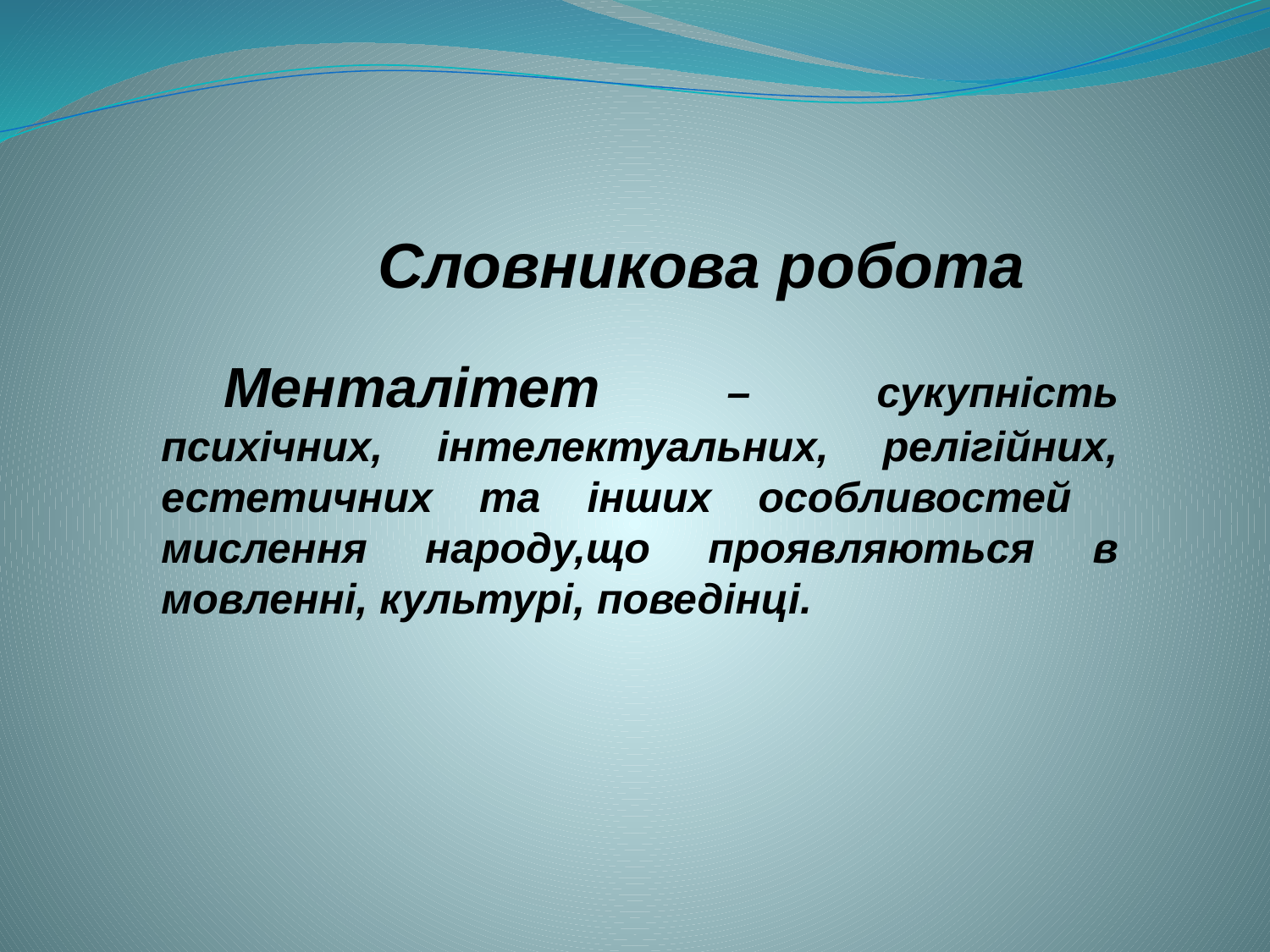

Словникова робота

Менталітет – сукупність психічних, інтелектуальних, релігійних, естетичних та інших особливостей  мислення народу,що проявляються в мовленні, культурі, поведінці.